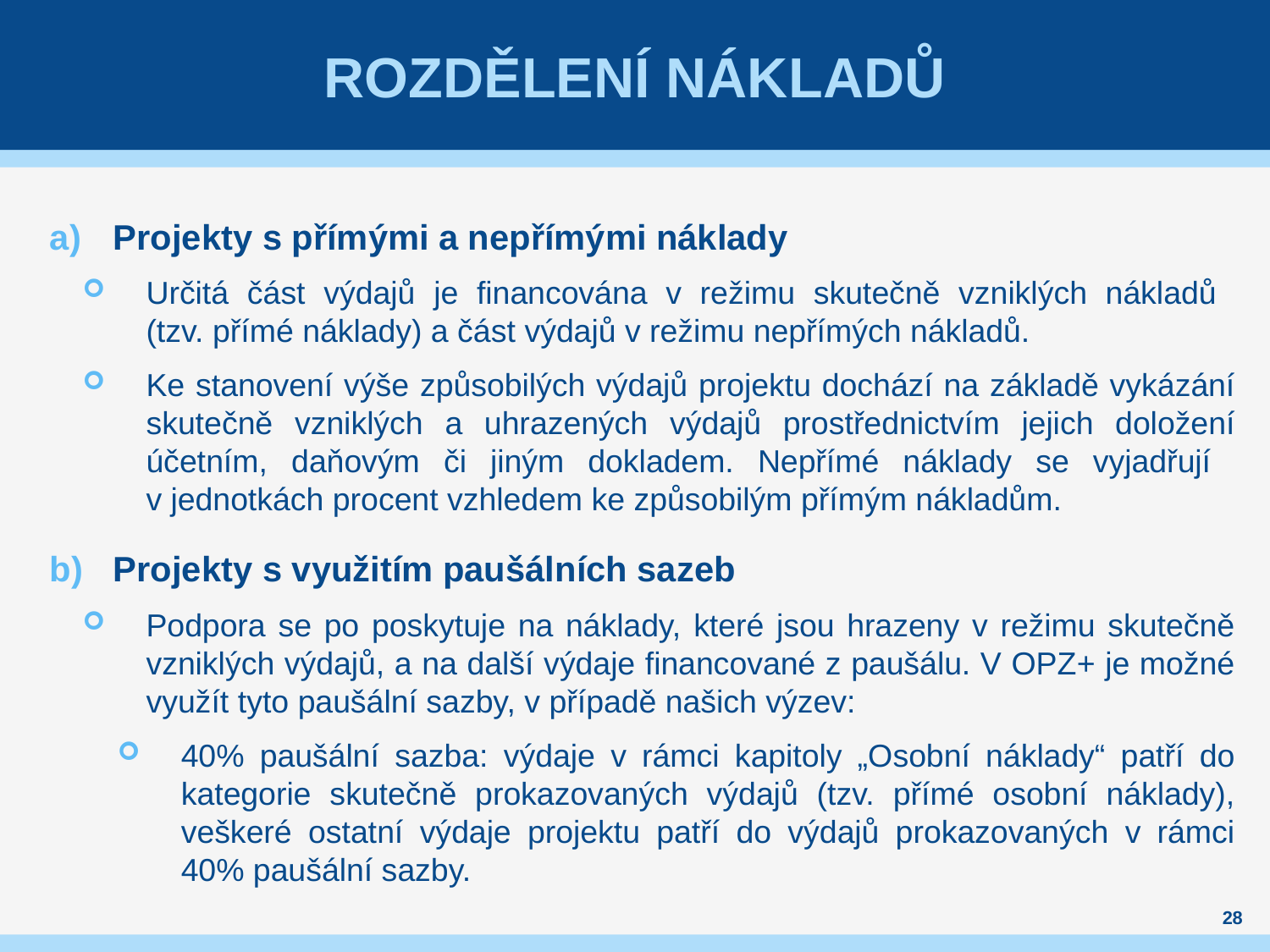

# Rozdělení nákladů
Projekty s přímými a nepřímými náklady
Určitá část výdajů je financována v režimu skutečně vzniklých nákladů
(tzv. přímé náklady) a část výdajů v režimu nepřímých nákladů.
Ke stanovení výše způsobilých výdajů projektu dochází na základě vykázání skutečně vzniklých a uhrazených výdajů prostřednictvím jejich doložení účetním, daňovým či jiným dokladem. Nepřímé náklady se vyjadřují
v jednotkách procent vzhledem ke způsobilým přímým nákladům.
Projekty s využitím paušálních sazeb
Podpora se po poskytuje na náklady, které jsou hrazeny v režimu skutečně vzniklých výdajů, a na další výdaje financované z paušálu. V OPZ+ je možné využít tyto paušální sazby, v případě našich výzev:
40% paušální sazba: výdaje v rámci kapitoly „Osobní náklady“ patří do kategorie skutečně prokazovaných výdajů (tzv. přímé osobní náklady), veškeré ostatní výdaje projektu patří do výdajů prokazovaných v rámci 40% paušální sazby.

28